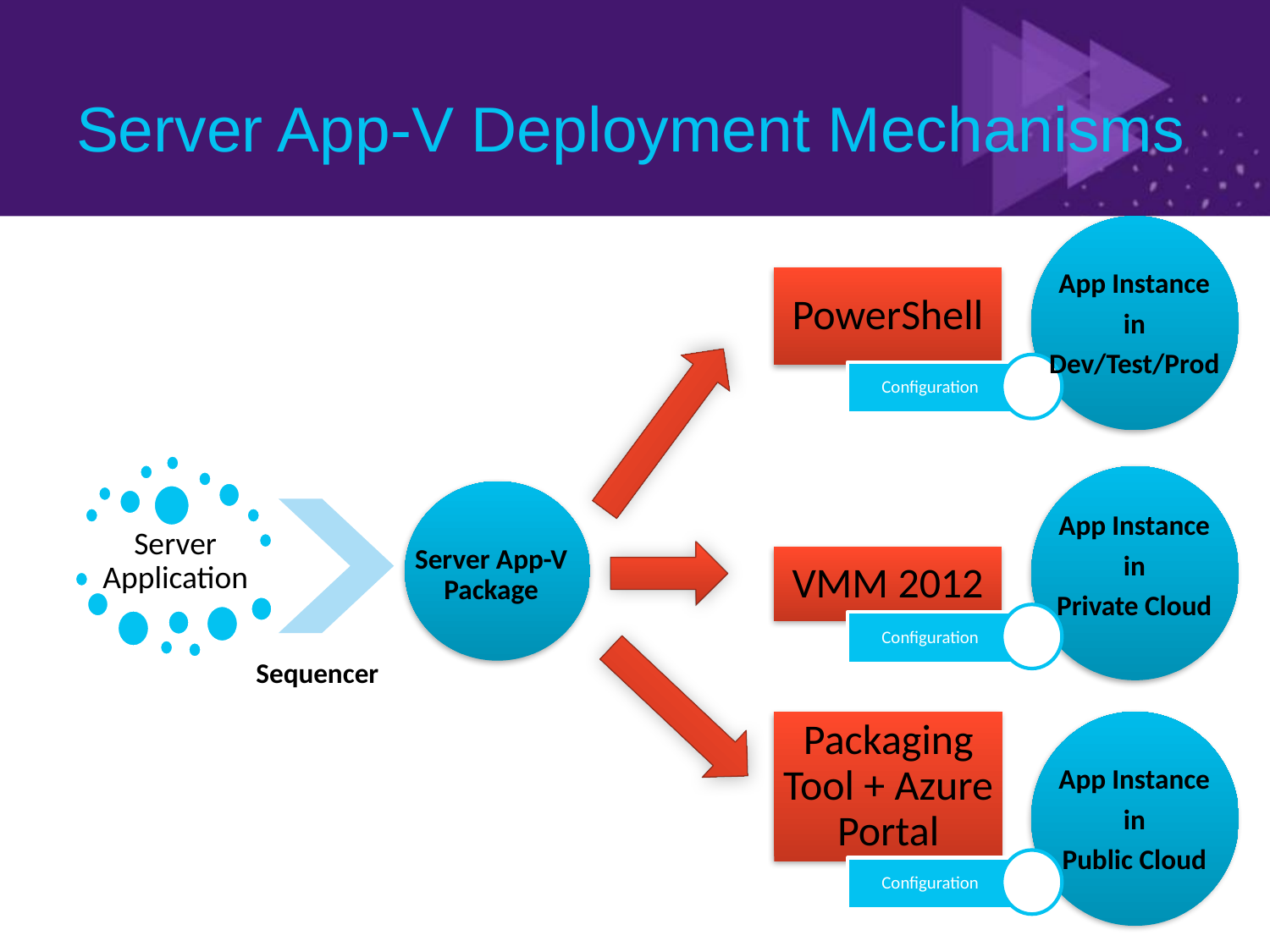

# Server App-V Deployment Mechanisms

App Instance
in
Dev/Test/Prod

Configuration
PowerShell

App Instance
in
Private Cloud

Configuration

VMM 2012

App Instance
in
Public Cloud

Configuration
Packaging Tool + Azure Portal

Server Application

Server App-V Package
Sequencer